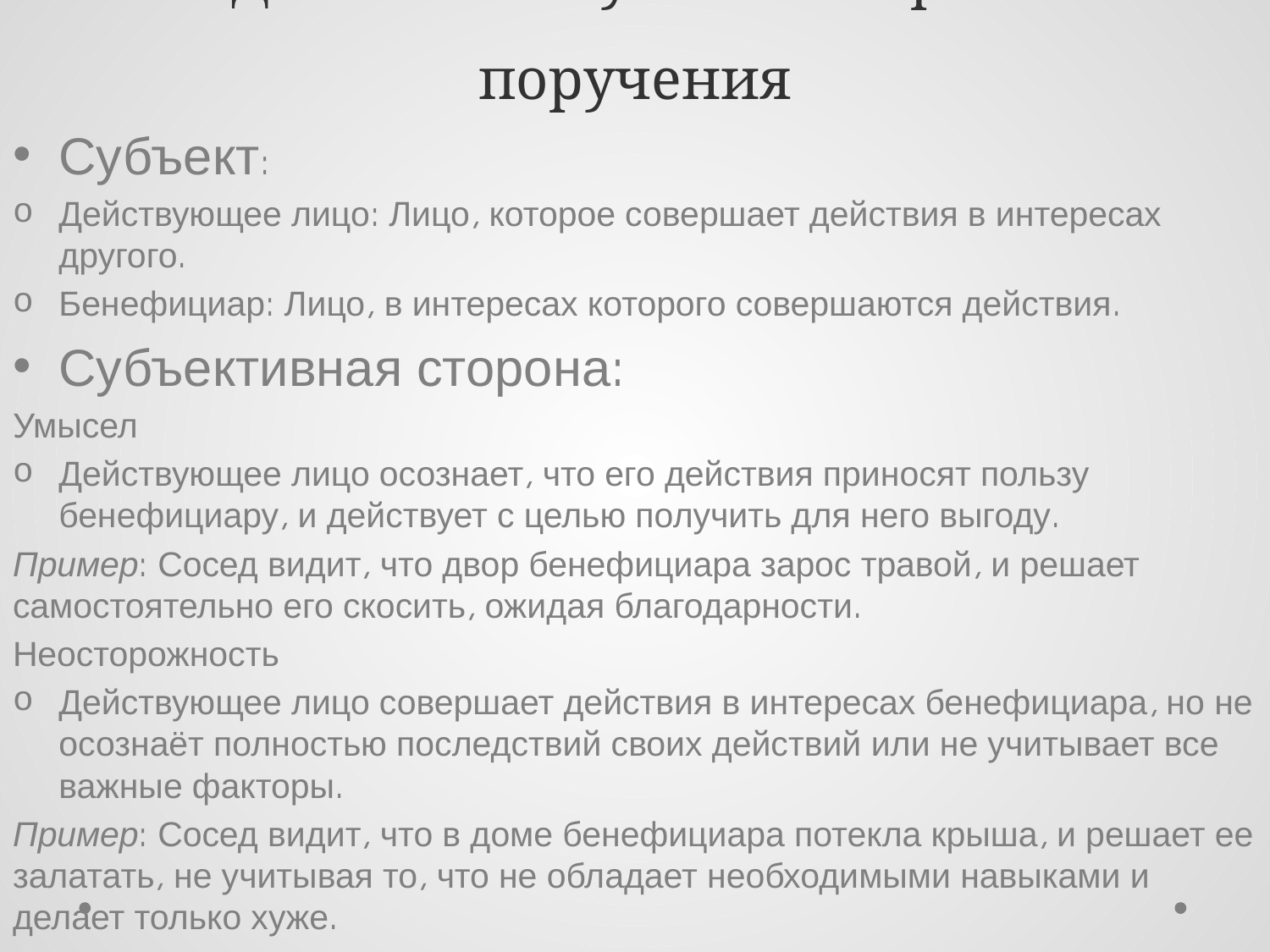

# 55.  Действия в чужом интересе без поручения
Субъект:
Действующее лицо: Лицо, которое совершает действия в интересах другого.
Бенефициар: Лицо, в интересах которого совершаются действия.
Субъективная сторона:
Умысел
Действующее лицо осознает, что его действия приносят пользу бенефициару, и действует с целью получить для него выгоду.
Пример: Сосед видит, что двор бенефициара зарос травой, и решает самостоятельно его скосить, ожидая благодарности.
Неосторожность
Действующее лицо совершает действия в интересах бенефициара, но не осознаёт полностью последствий своих действий или не учитывает все важные факторы.
Пример: Сосед видит, что в доме бенефициара потекла крыша, и решает ее залатать, не учитывая то, что не обладает необходимыми навыками и делает только хуже.